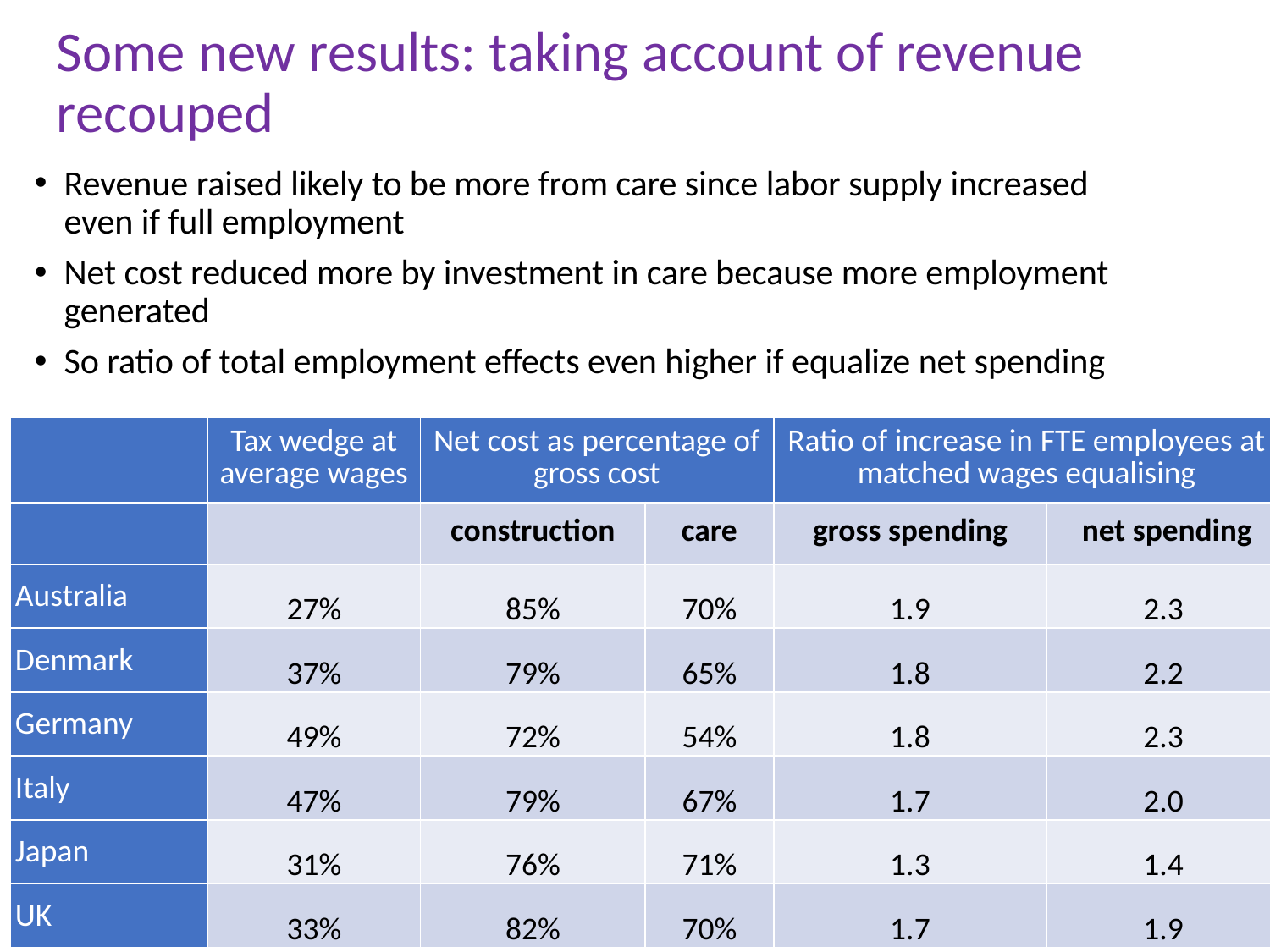

# Some new results: taking account of revenue recouped
Revenue raised likely to be more from care since labor supply increased even if full employment
Net cost reduced more by investment in care because more employment generated
So ratio of total employment effects even higher if equalize net spending

|  | Tax wedge at average wages | Net cost as percentage of gross cost |  | Ratio of increase in FTE employees at matched wages equalising |  |
| --- | --- | --- | --- | --- | --- |
|  |  | construction | care | gross spending | net spending |
| Australia | 27% | 85% | 70% | 1.9 | 2.3 |
| Denmark | 37% | 79% | 65% | 1.8 | 2.2 |
| Germany | 49% | 72% | 54% | 1.8 | 2.3 |
| Italy | 47% | 79% | 67% | 1.7 | 2.0 |
| Japan | 31% | 76% | 71% | 1.3 | 1.4 |
| UK | 33% | 82% | 70% | 1.7 | 1.9 |